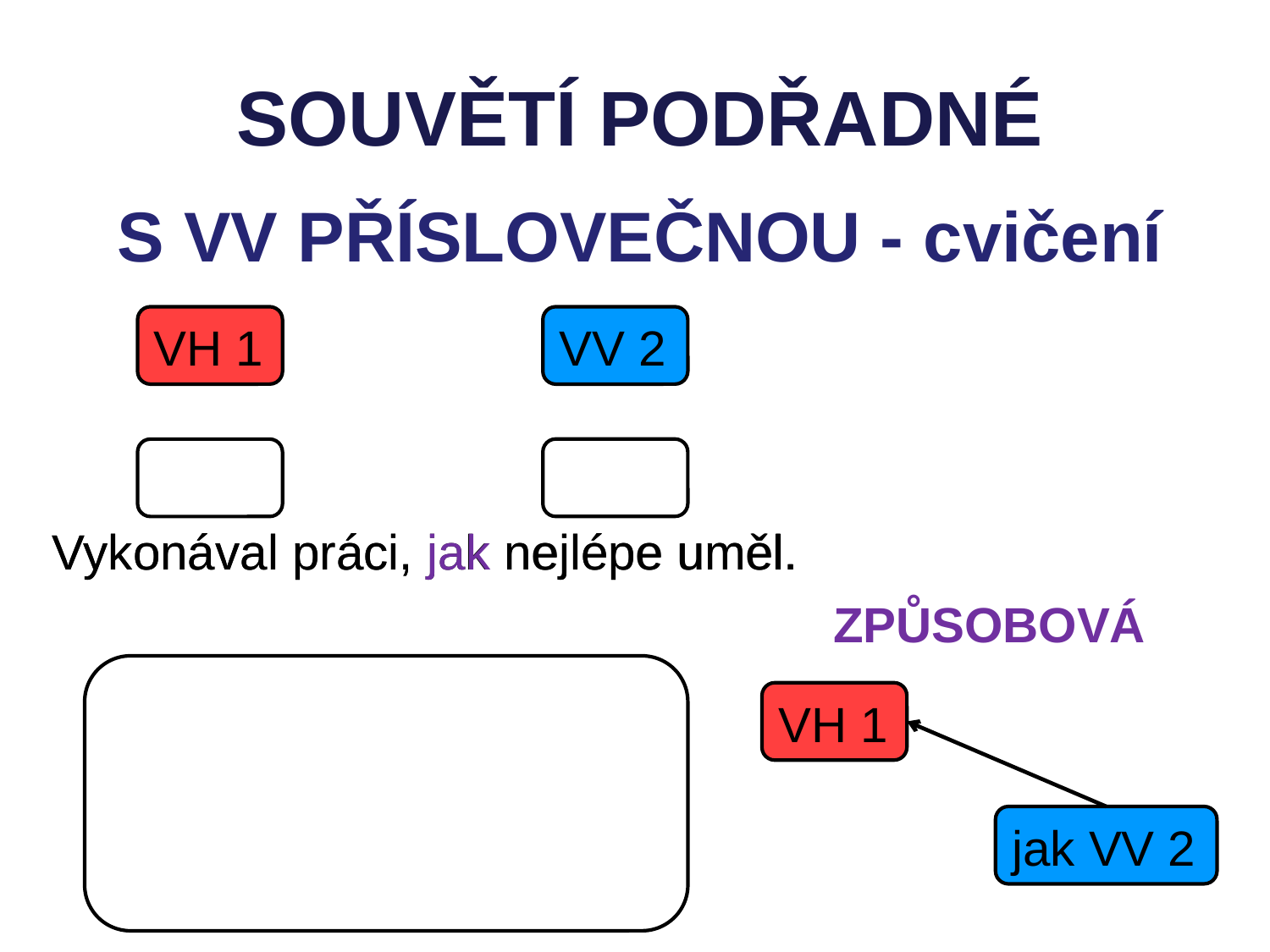

SOUVĚTÍ PODŘADNÉ
S VV PŘÍSLOVEČNOU - cvičení
VH 1
VV 2

Vykonával práci, jak nejlépe uměl.
Vykonával práci, jak nejlépe uměl.
ZPŮSOBOVÁ

VH 1
jak VV 2